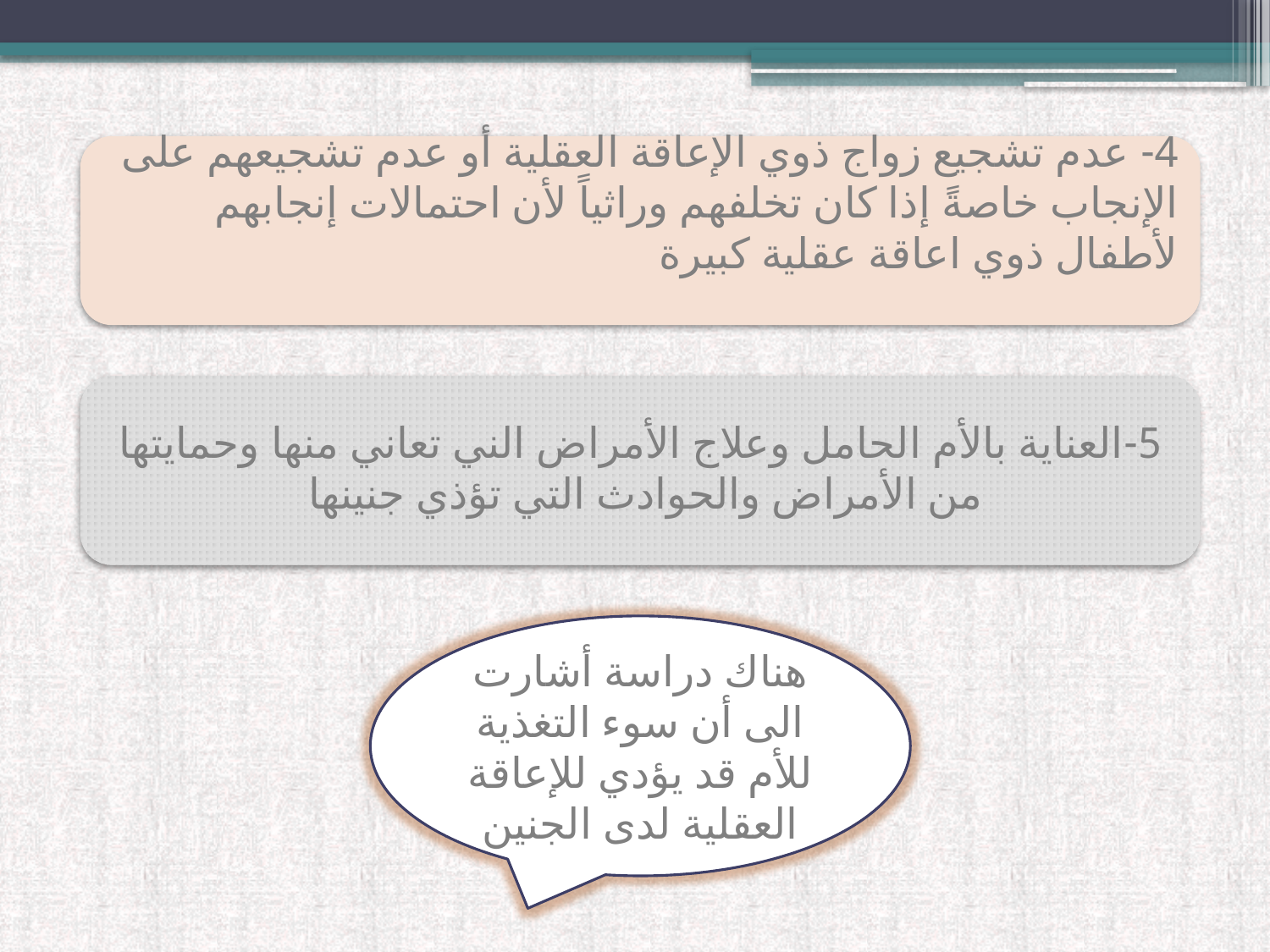

4- عدم تشجيع زواج ذوي الإعاقة العقلية أو عدم تشجيعهم على الإنجاب خاصةً إذا كان تخلفهم وراثياً لأن احتمالات إنجابهم لأطفال ذوي اعاقة عقلية كبيرة

5-العناية بالأم الحامل وعلاج الأمراض الني تعاني منها وحمايتها من الأمراض والحوادث التي تؤذي جنينها

هناك دراسة أشارت الى أن سوء التغذية للأم قد يؤدي للإعاقة العقلية لدى الجنين